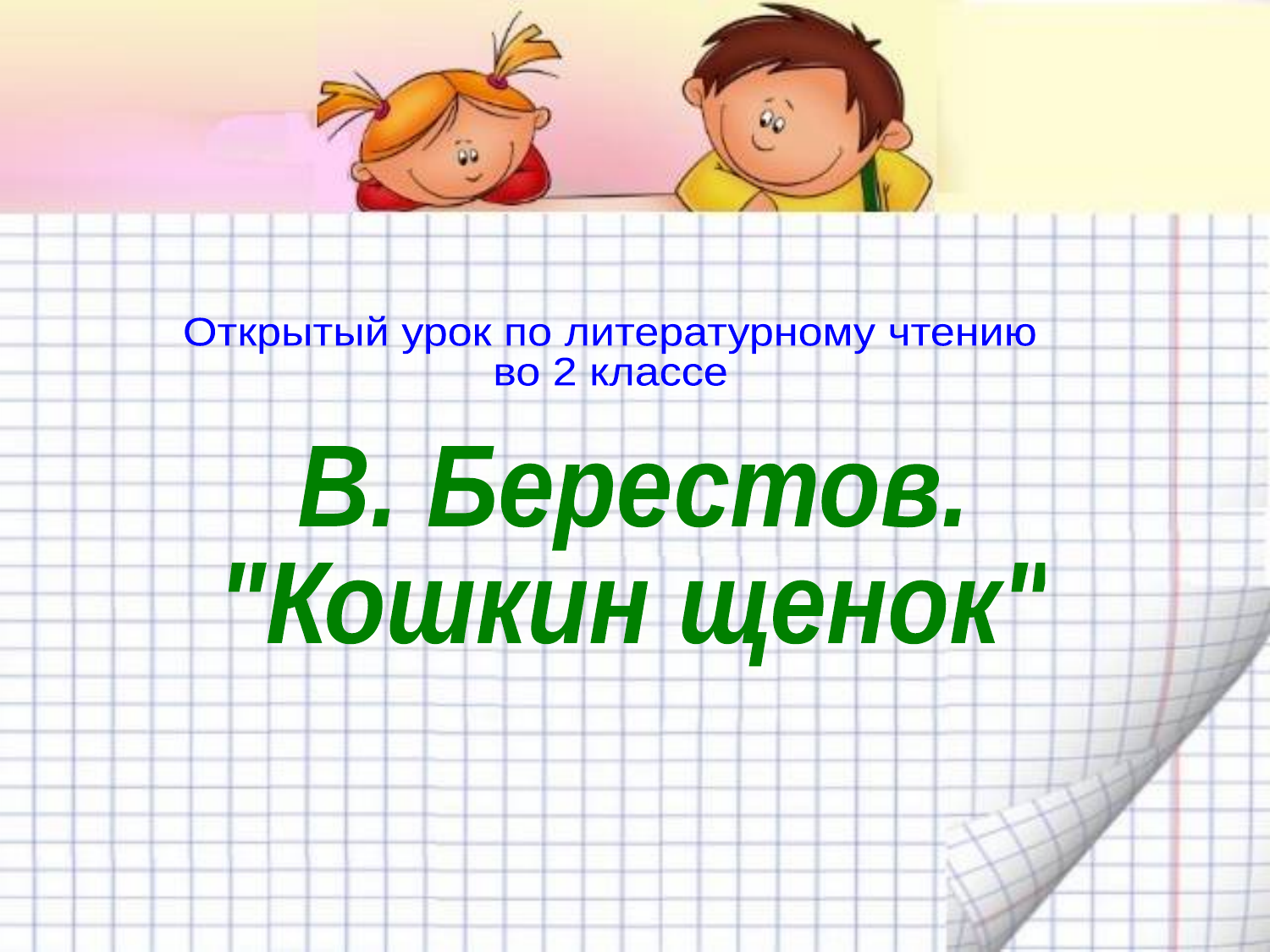

#

Открытый урок по литературному чтению
во 2 классе
В. Берестов.
"Кошкин щенок"